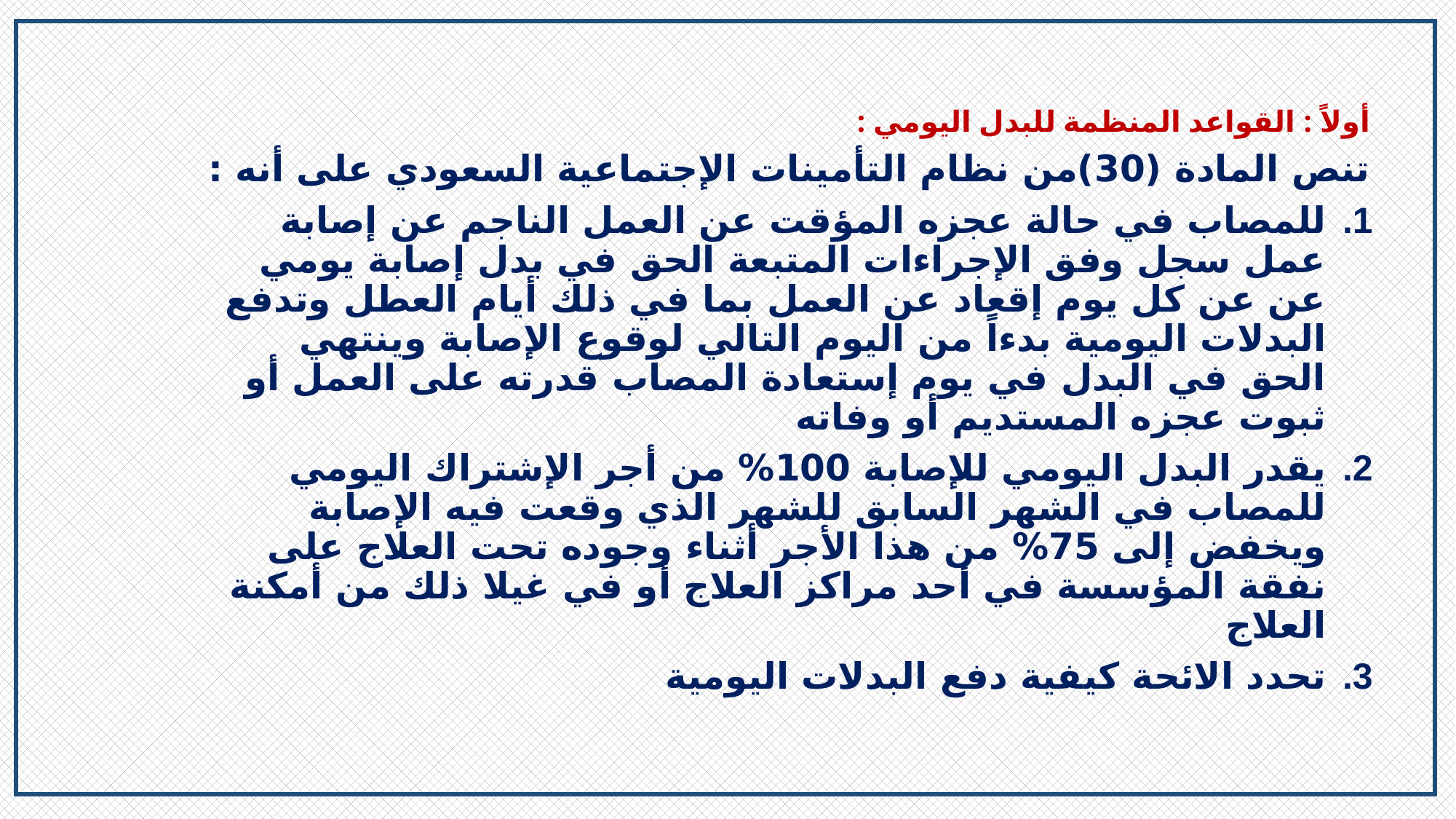

أولاً : القواعد المنظمة للبدل اليومي :
تنص المادة (30)من نظام التأمينات الإجتماعية السعودي على أنه :
للمصاب في حالة عجزه المؤقت عن العمل الناجم عن إصابة عمل سجل وفق الإجراءات المتبعة الحق في بدل إصابة يومي عن عن كل يوم إقعاد عن العمل بما في ذلك أيام العطل وتدفع البدلات اليومية بدءاً من اليوم التالي لوقوع الإصابة وينتهي الحق في البدل في يوم إستعادة المصاب قدرته على العمل أو ثبوت عجزه المستديم أو وفاته
يقدر البدل اليومي للإصابة 100% من أجر الإشتراك اليومي للمصاب في الشهر السابق للشهر الذي وقعت فيه الإصابة ويخفض إلى 75% من هذا الأجر أثناء وجوده تحت العلاج على نفقة المؤسسة في أحد مراكز العلاج أو في غيلا ذلك من أمكنة العلاج
تحدد الائحة كيفية دفع البدلات اليومية